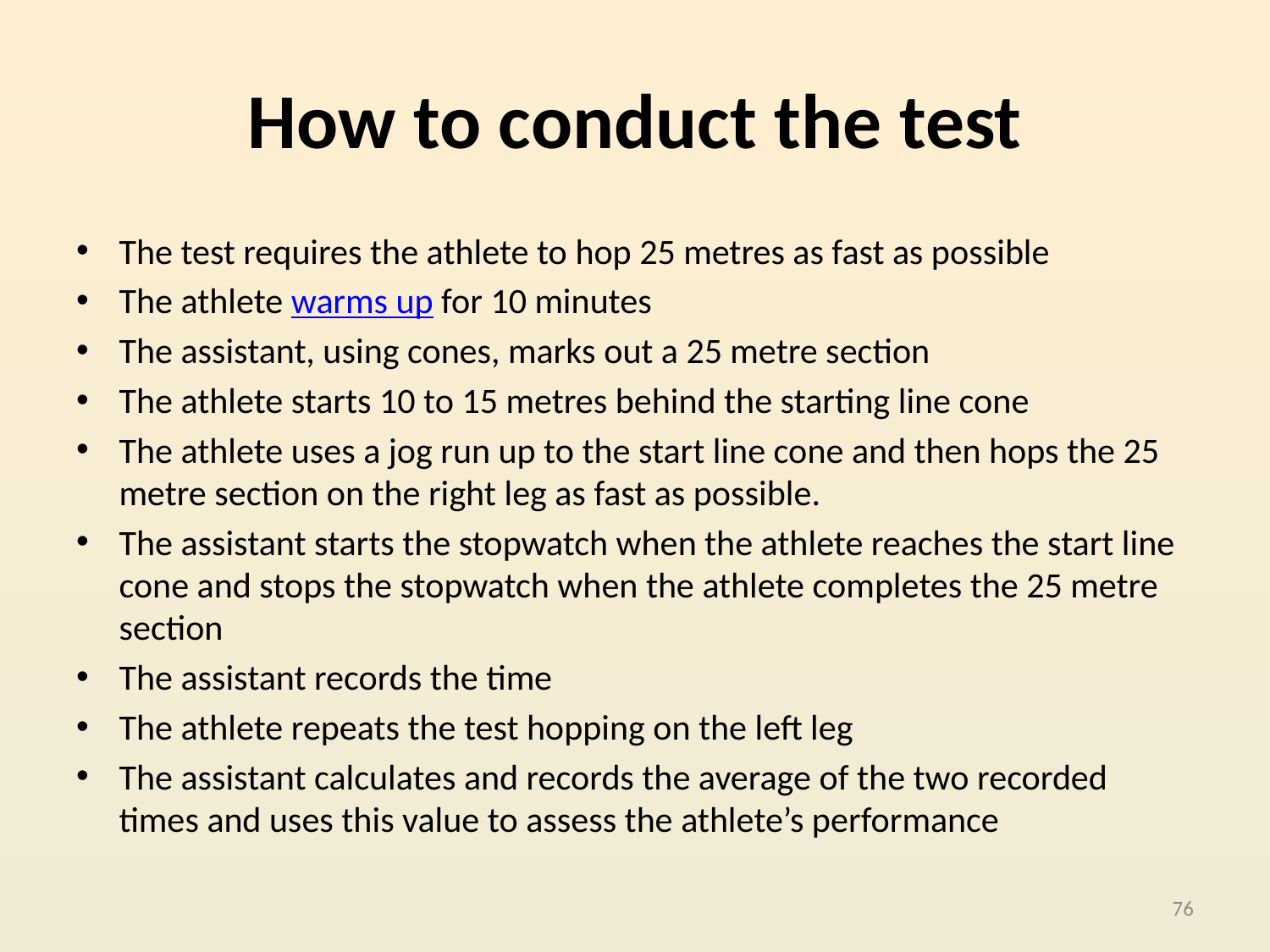

# How to conduct the test
The test requires the athlete to hop 25 metres as fast as possible
The athlete warms up for 10 minutes
The assistant, using cones, marks out a 25 metre section
The athlete starts 10 to 15 metres behind the starting line cone
The athlete uses a jog run up to the start line cone and then hops the 25 metre section on the right leg as fast as possible.
The assistant starts the stopwatch when the athlete reaches the start line cone and stops the stopwatch when the athlete completes the 25 metre section
The assistant records the time
The athlete repeats the test hopping on the left leg
The assistant calculates and records the average of the two recorded times and uses this value to assess the athlete’s performance

76